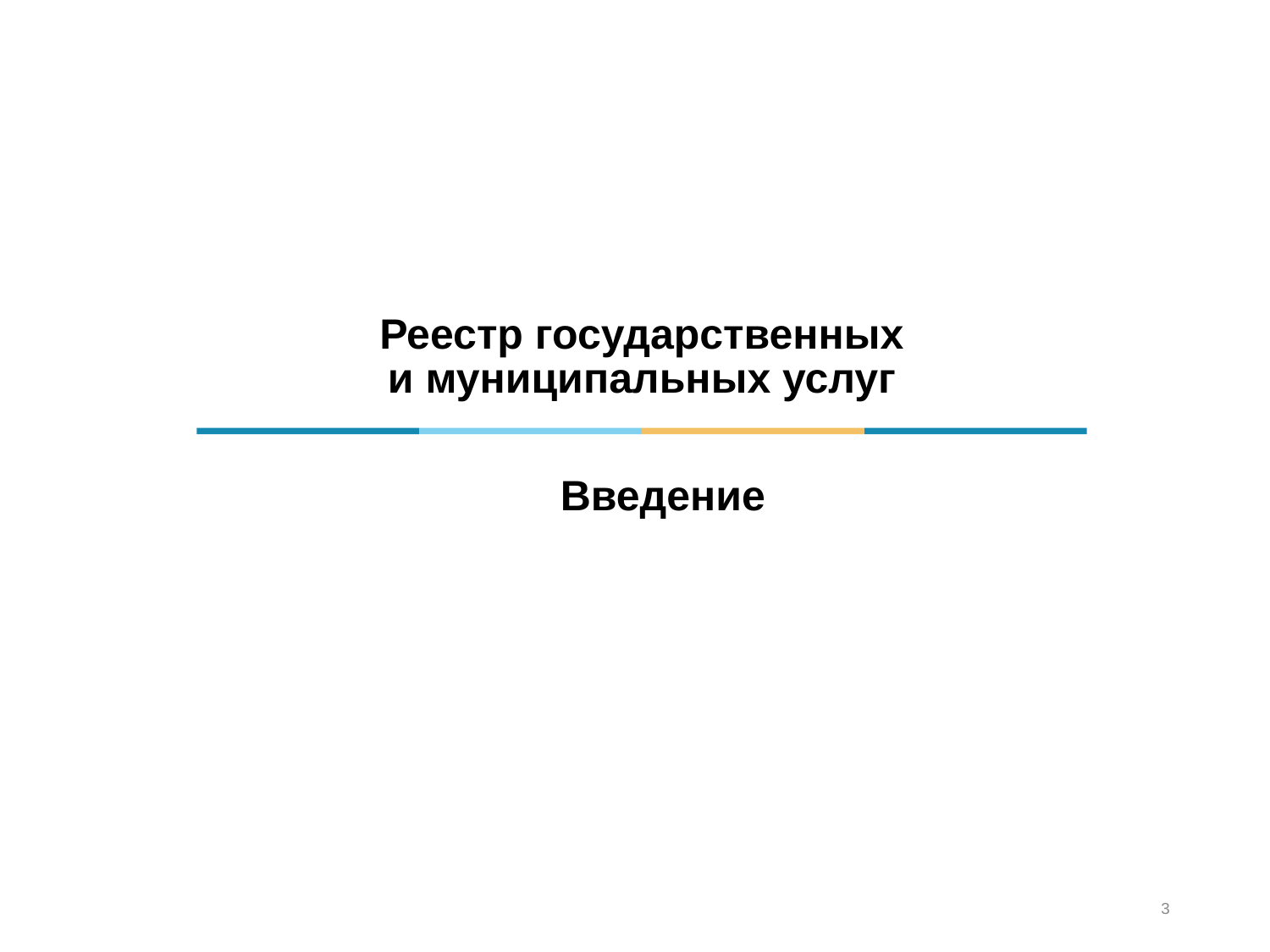

Реестр государственных
и муниципальных услуг
Введение

3